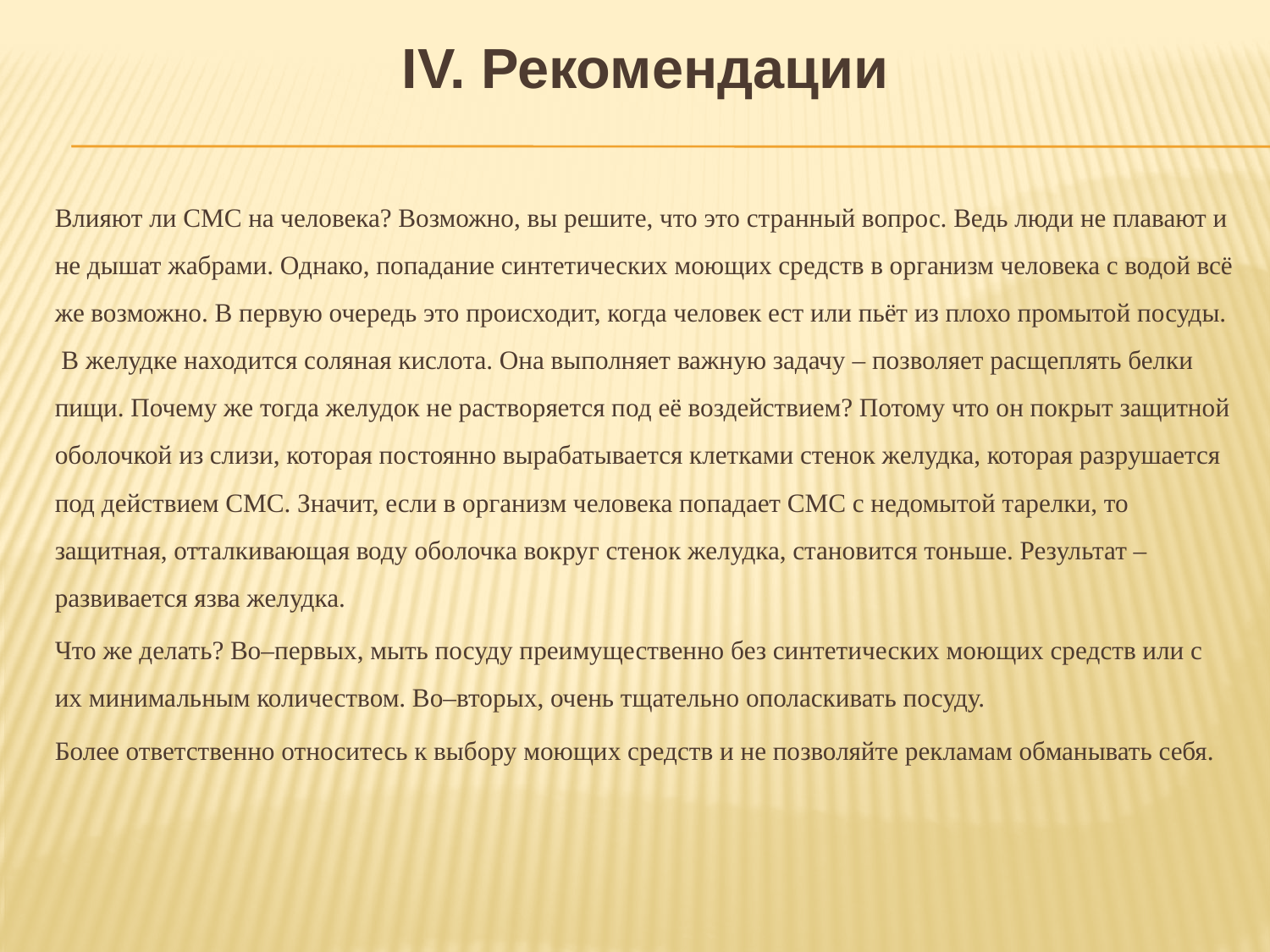

IV. Рекомендации

Влияют ли СМС на человека? Возможно, вы решите, что это странный вопрос. Ведь люди не плавают и не дышат жабрами. Однако, попадание синтетических моющих средств в организм человека с водой всё же возможно. В первую очередь это происходит, когда человек ест или пьёт из плохо промытой посуды.   В желудке находится соляная кислота. Она выполняет важную задачу – позволяет расщеплять белки пищи. Почему же тогда желудок не растворяется под её воздействием? Потому что он покрыт защитной оболочкой из слизи, которая постоянно вырабатывается клетками стенок желудка, которая разрушается под действием СМС. Значит, если в организм человека попадает СМС с недомытой тарелки, то защитная, отталкивающая воду оболочка вокруг стенок желудка, становится тоньше. Результат – развивается язва желудка.
Что же делать? Во–первых, мыть посуду преимущественно без синтетических моющих средств или с их минимальным количеством. Во–вторых, очень тщательно ополаскивать посуду.
Более ответственно относитесь к выбору моющих средств и не позволяйте рекламам обманывать себя.